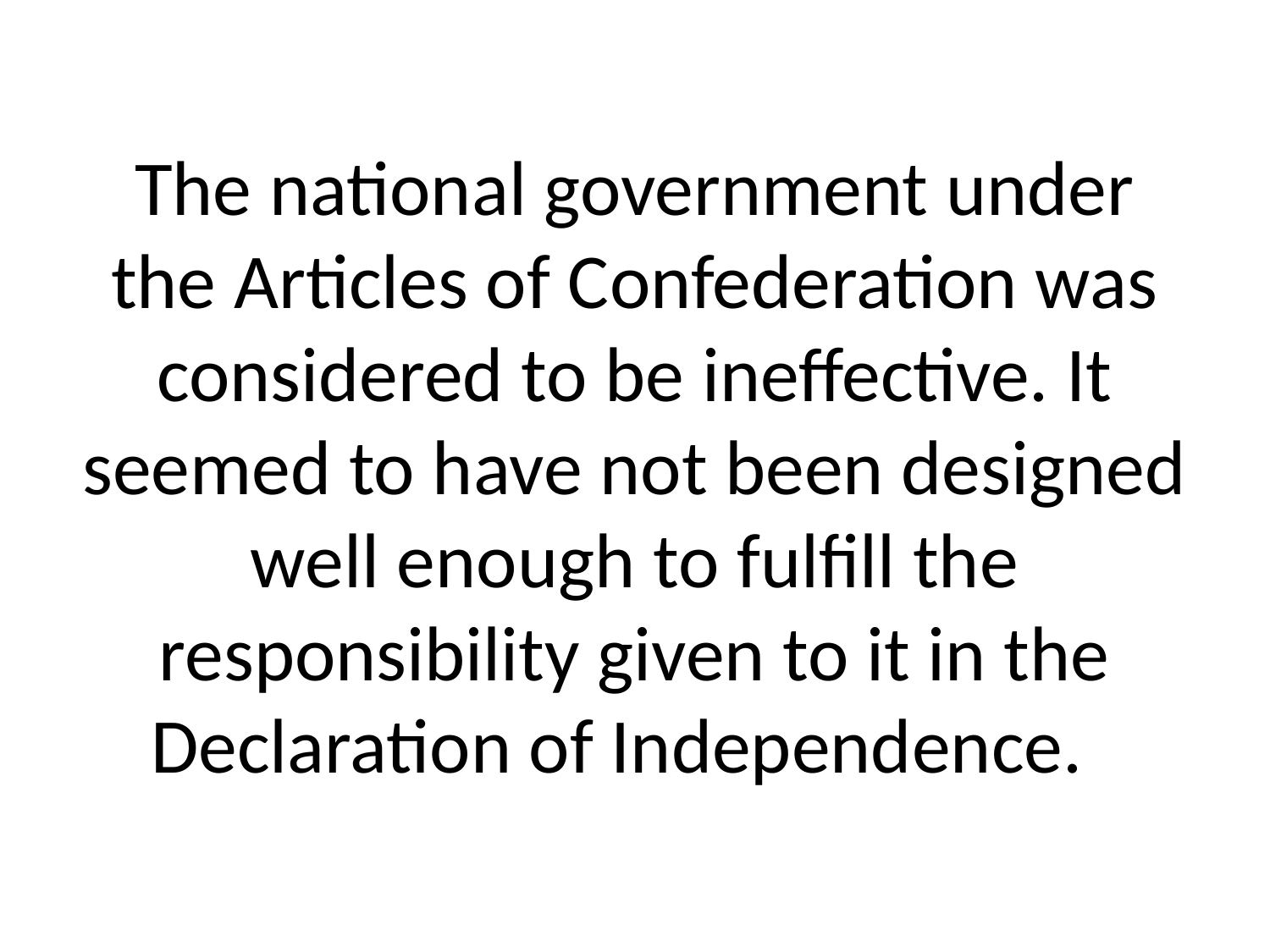

# The national government under the Articles of Confederation was considered to be ineffective. It seemed to have not been designed well enough to fulfill the responsibility given to it in the Declaration of Independence.